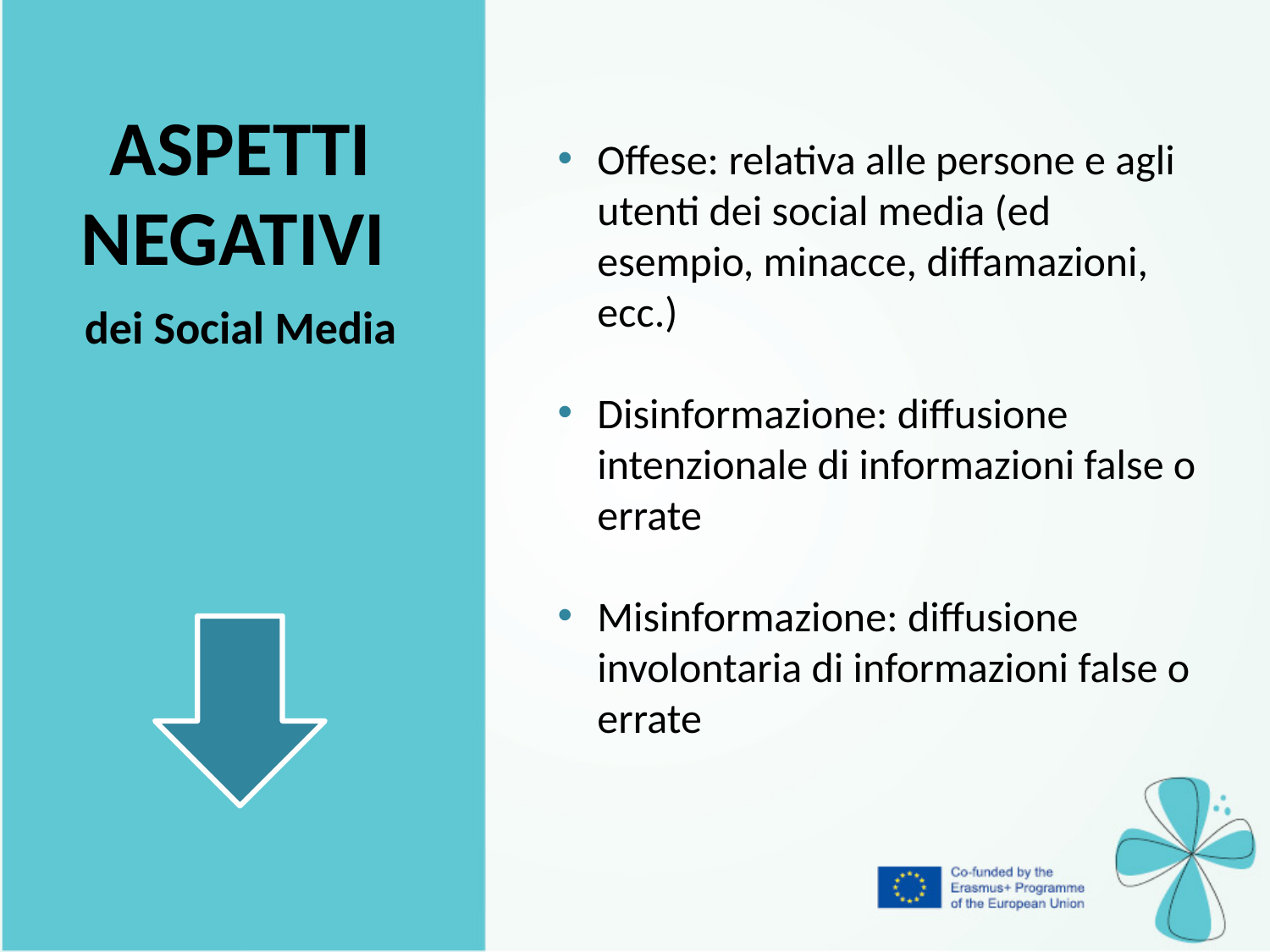

| ASPETTI NEGATIVI dei Social Media |
| --- |
Offese: relativa alle persone e agli utenti dei social media (ed esempio, minacce, diffamazioni, ecc.)

Disinformazione: diffusione intenzionale di informazioni false o errate

Misinformazione: diffusione involontaria di informazioni false o errate